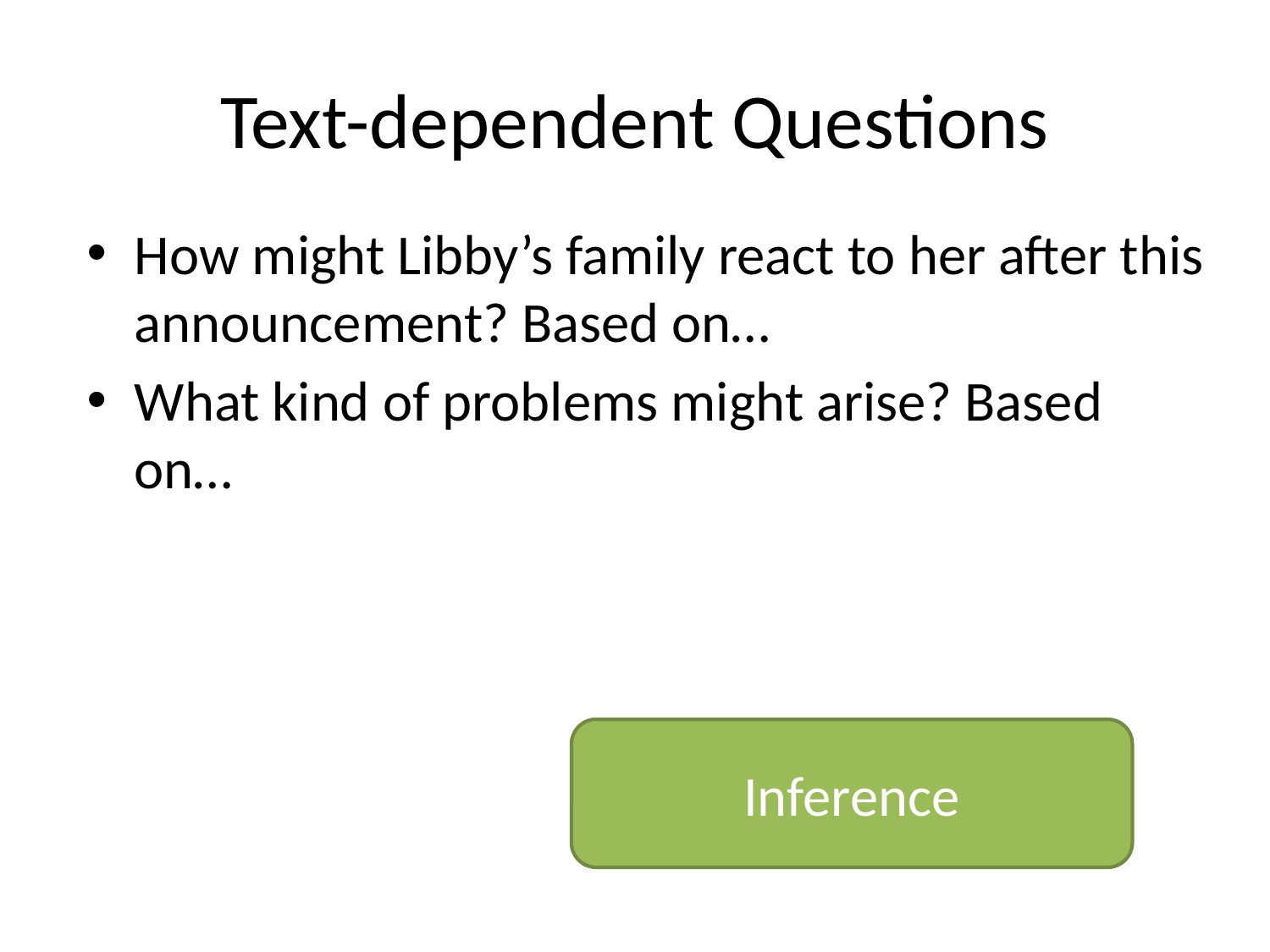

# Text-dependent Questions
How might Libby’s family react to her after this announcement? Based on…
What kind of problems might arise? Based on…

Inference